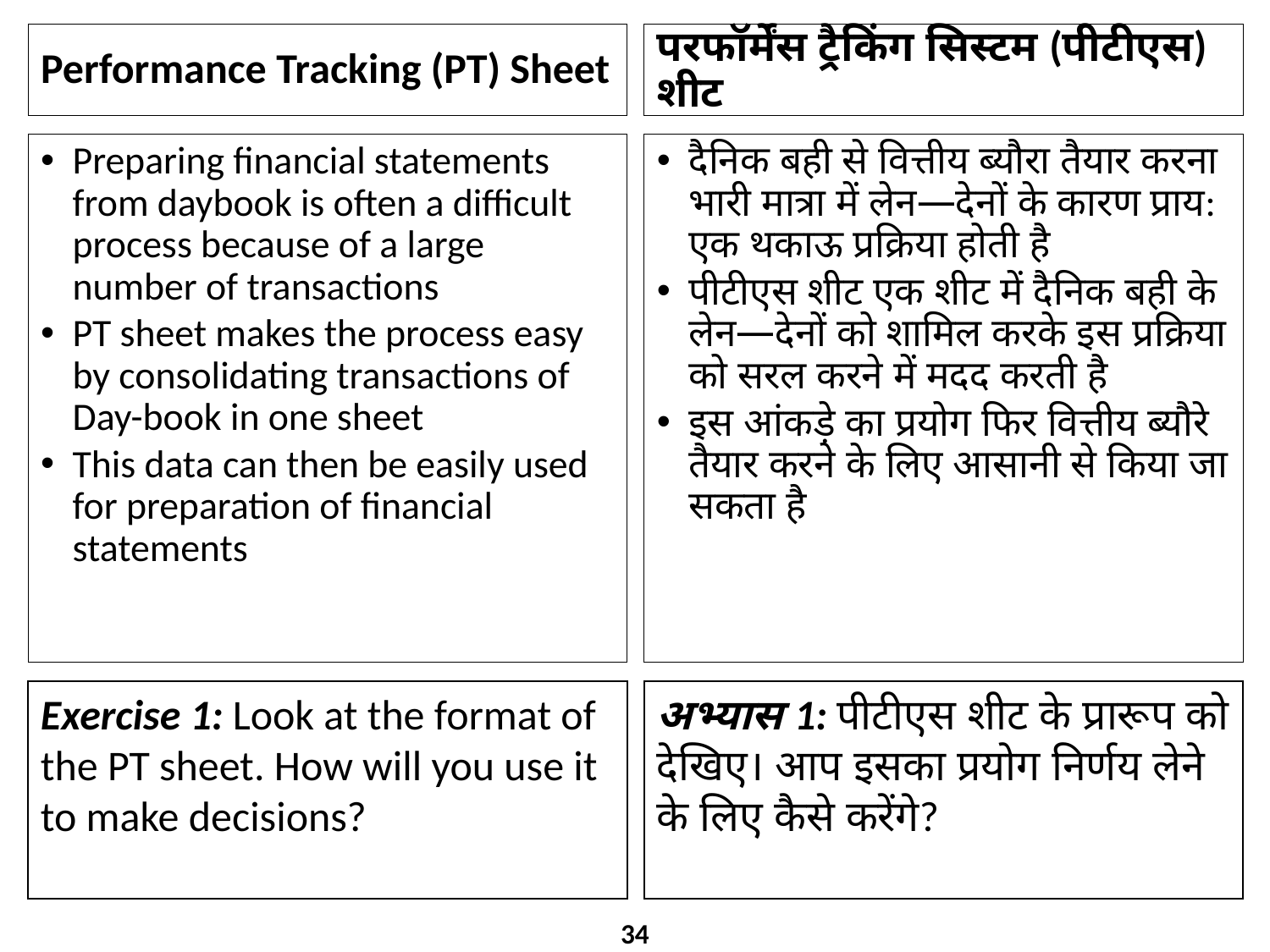

# Performance Tracking (PT) Sheet
परफॉर्मेंस ट्रैकिंग सिस्टम (पीटीएस) शीट
Preparing financial statements from daybook is often a difficult process because of a large number of transactions
PT sheet makes the process easy by consolidating transactions of Day-book in one sheet
This data can then be easily used for preparation of financial statements
दैनिक बही से वित्तीय ब्यौरा तैयार करना भारी मात्रा में लेन—देनों के कारण प्राय: एक थकाऊ प्रक्रिया होती है
पीटीएस शीट एक शीट में दैनिक बही के लेन—देनों को शामिल करके इस प्रक्रिया को सरल करने में मदद करती है
इस आंकड़े का प्रयोग फिर वित्तीय ब्यौरे तैयार करने के लिए आसानी से किया जा सकता है
Exercise 1: Look at the format of the PT sheet. How will you use it to make decisions?
अभ्यास 1: पीटीएस शीट के प्रारूप को देखिए। आप इसका प्रयोग निर्णय लेने के लिए कैसे करेंगे?
34